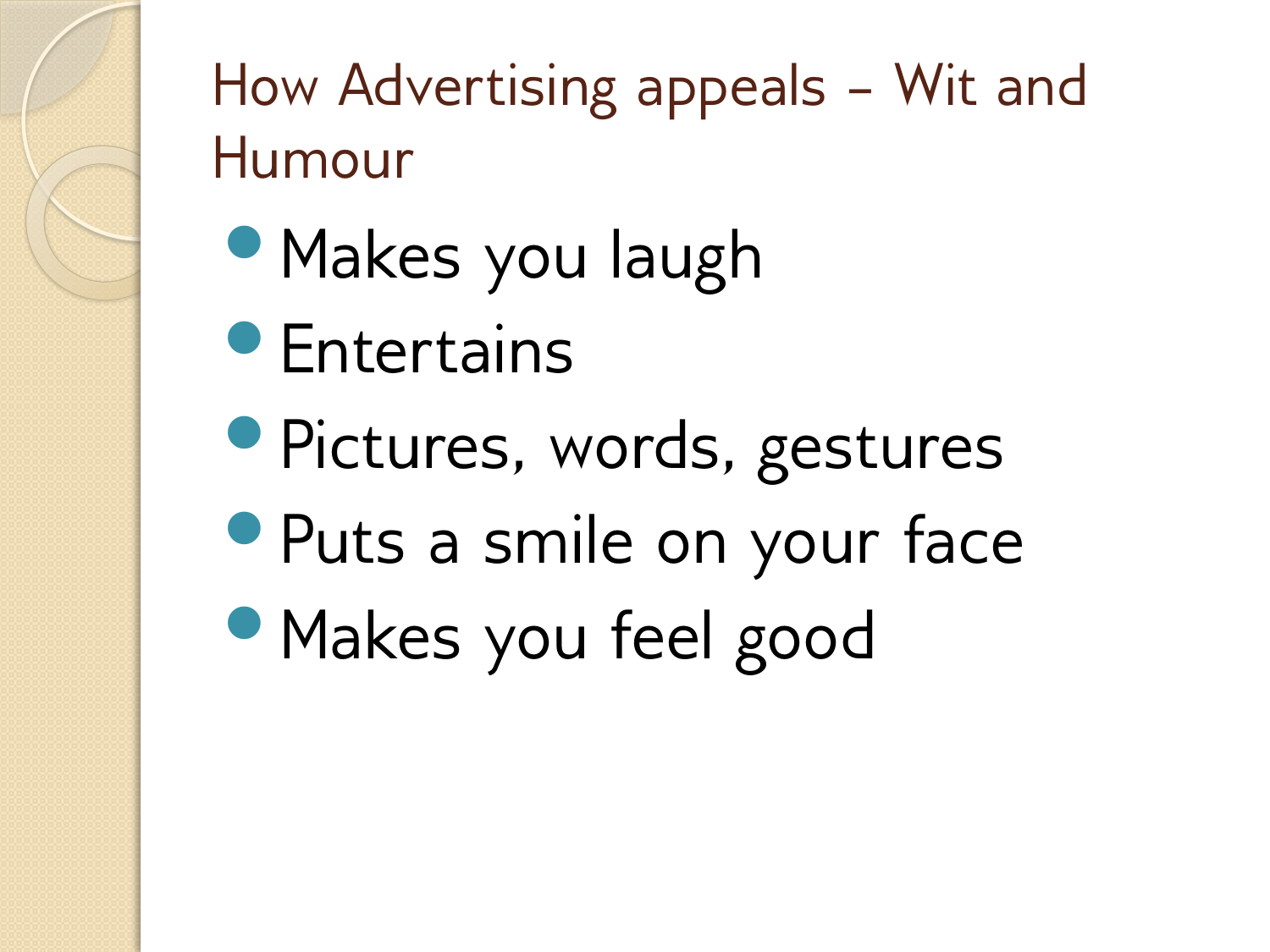

# How Advertising appeals – Wit and Humour
Makes you laugh
Entertains
Pictures, words, gestures
Puts a smile on your face
Makes you feel good